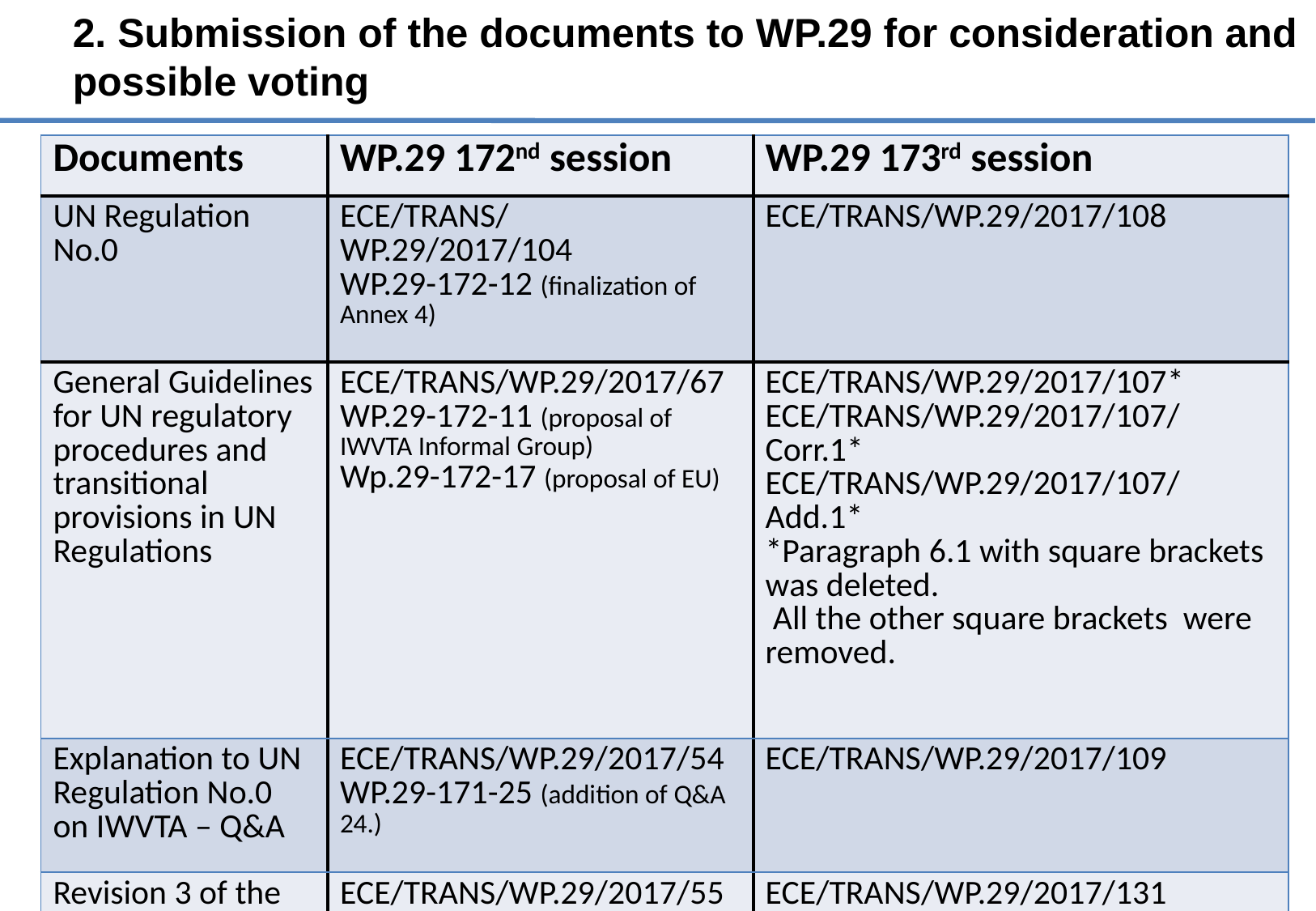

2. Submission of the documents to WP.29 for consideration and possible voting

| Documents | WP.29 172nd session | WP.29 173rd session |
| --- | --- | --- |
| UN Regulation No.0 | ECE/TRANS/WP.29/2017/104 WP.29-172-12 (finalization of Annex 4) | ECE/TRANS/WP.29/2017/108 |
| General Guidelines for UN regulatory procedures and transitional provisions in UN Regulations | ECE/TRANS/WP.29/2017/67 WP.29-172-11 (proposal of IWVTA Informal Group) Wp.29-172-17 (proposal of EU) | ECE/TRANS/WP.29/2017/107\* ECE/TRANS/WP.29/2017/107/Corr.1\* ECE/TRANS/WP.29/2017/107/Add.1\* \*Paragraph 6.1 with square brackets was deleted. All the other square brackets were removed. |
| Explanation to UN Regulation No.0 on IWVTA – Q&A | ECE/TRANS/WP.29/2017/54 WP.29-171-25 (addition of Q&A 24.) | ECE/TRANS/WP.29/2017/109 |
| Revision 3 of the 1958 Agreement – Q&A | ECE/TRANS/WP.29/2017/55 WP.29-172-15 (addition of Q&A 20.) | ECE/TRANS/WP.29/2017/131 WP.29-173-16 |
11